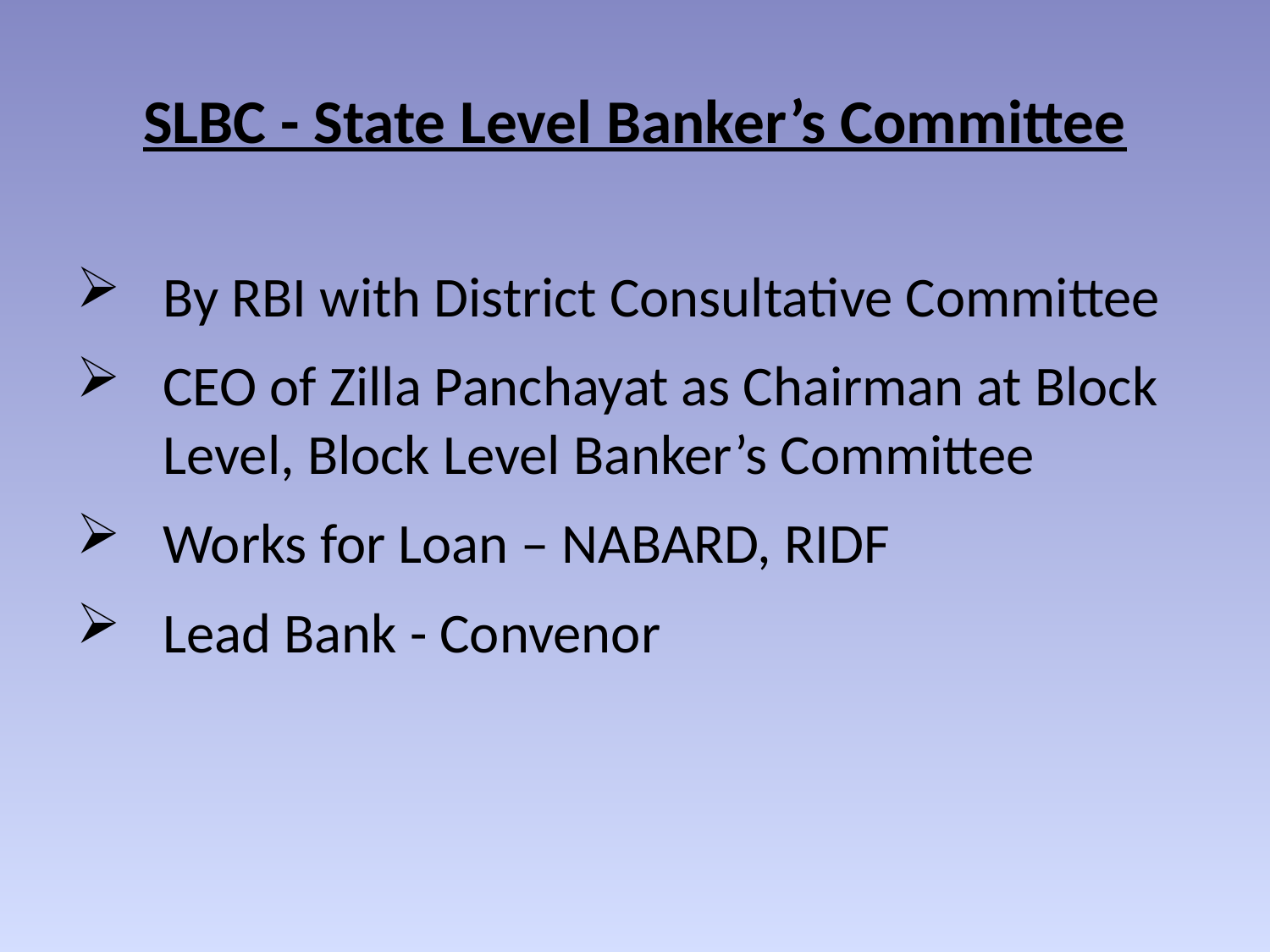

# SLBC - State Level Banker’s Committee
By RBI with District Consultative Committee
CEO of Zilla Panchayat as Chairman at Block Level, Block Level Banker’s Committee
Works for Loan – NABARD, RIDF
Lead Bank - Convenor